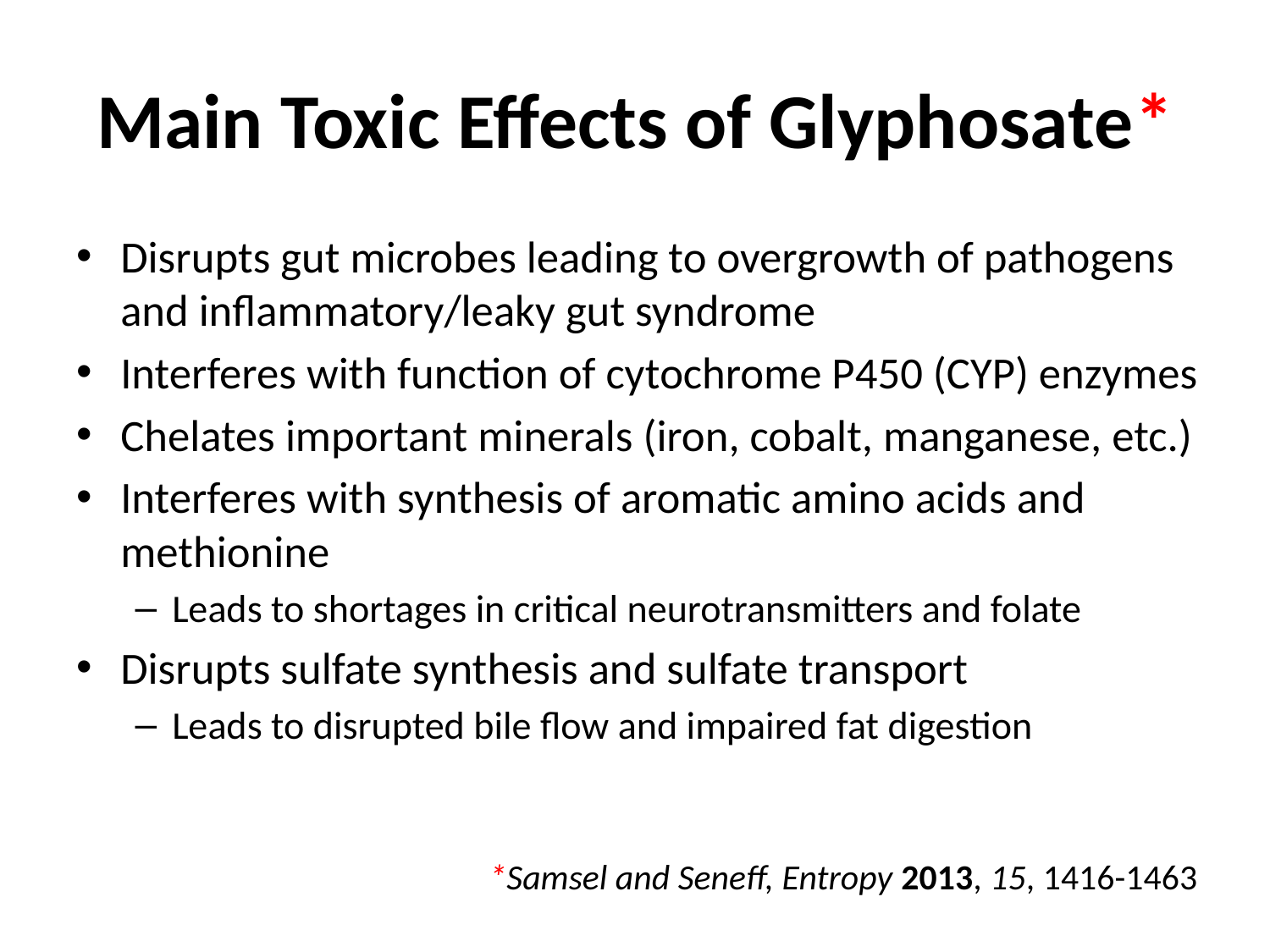

# Main Toxic Effects of Glyphosate*
Disrupts gut microbes leading to overgrowth of pathogens and inflammatory/leaky gut syndrome
Interferes with function of cytochrome P450 (CYP) enzymes
Chelates important minerals (iron, cobalt, manganese, etc.)
Interferes with synthesis of aromatic amino acids and methionine
Leads to shortages in critical neurotransmitters and folate
Disrupts sulfate synthesis and sulfate transport
Leads to disrupted bile flow and impaired fat digestion
*Samsel and Seneff, Entropy 2013, 15, 1416-1463